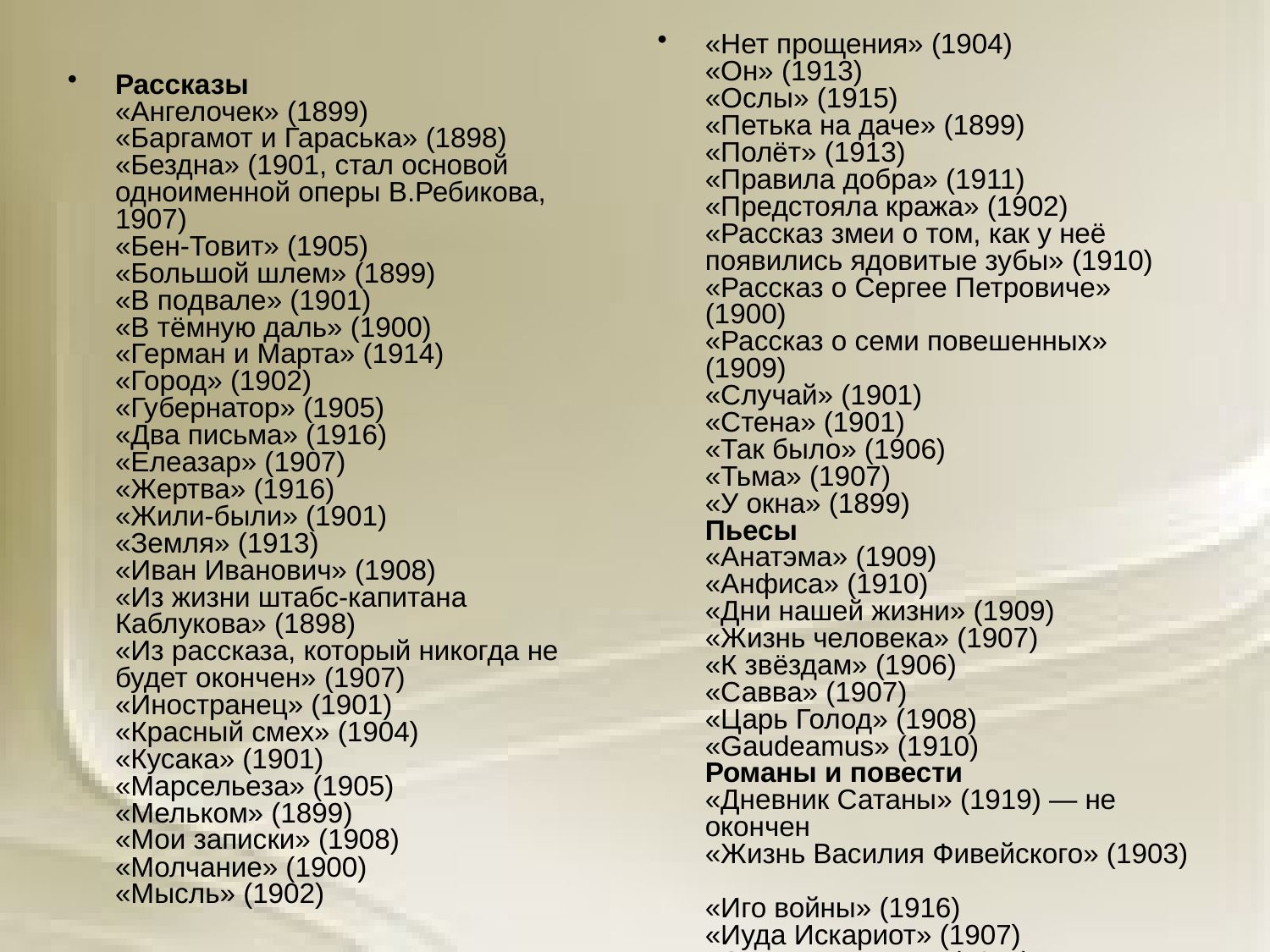

«Нет прощения» (1904)
«Он» (1913)
«Ослы» (1915)
«Петька на даче» (1899)
«Полёт» (1913)
«Правила добра» (1911)
«Предстояла кража» (1902)
«Рассказ змеи о том, как у неё появились ядовитые зубы» (1910)
«Рассказ о Сергее Петровиче» (1900)
«Рассказ о семи повешенных» (1909)
«Случай» (1901)
«Стена» (1901)
«Так было» (1906)
«Тьма» (1907)
«У окна» (1899)
Пьесы
«Анатэма» (1909)
«Анфиса» (1910)
«Дни нашей жизни» (1909)
«Жизнь человека» (1907)
«К звёздам» (1906)
«Савва» (1907)
«Царь Голод» (1908)
«Gaudeamus» (1910)
Романы и повести
«Дневник Сатаны» (1919) — не окончен
«Жизнь Василия Фивейского» (1903)
«Иго войны» (1916)
«Иуда Искариот» (1907)
«Сашка Жегулёв» (1911)
Рассказы
«Ангелочек» (1899)
«Баргамот и Гараська» (1898)
«Бездна» (1901, стал основой одноименной оперы В.Ребикова, 1907)
«Бен-Товит» (1905)
«Большой шлем» (1899)
«В подвале» (1901)
«В тёмную даль» (1900)
«Герман и Марта» (1914)
«Город» (1902)
«Губернатор» (1905)
«Два письма» (1916)
«Елеазар» (1907)
«Жертва» (1916)
«Жили-были» (1901)
«Земля» (1913)
«Иван Иванович» (1908)
«Из жизни штабс-капитана Каблукова» (1898)
«Из рассказа, который никогда не будет окончен» (1907)
«Иностранец» (1901)
«Красный смех» (1904)
«Кусака» (1901)
«Марсельеза» (1905)
«Мельком» (1899)
«Мои записки» (1908)
«Молчание» (1900)
«Мысль» (1902)